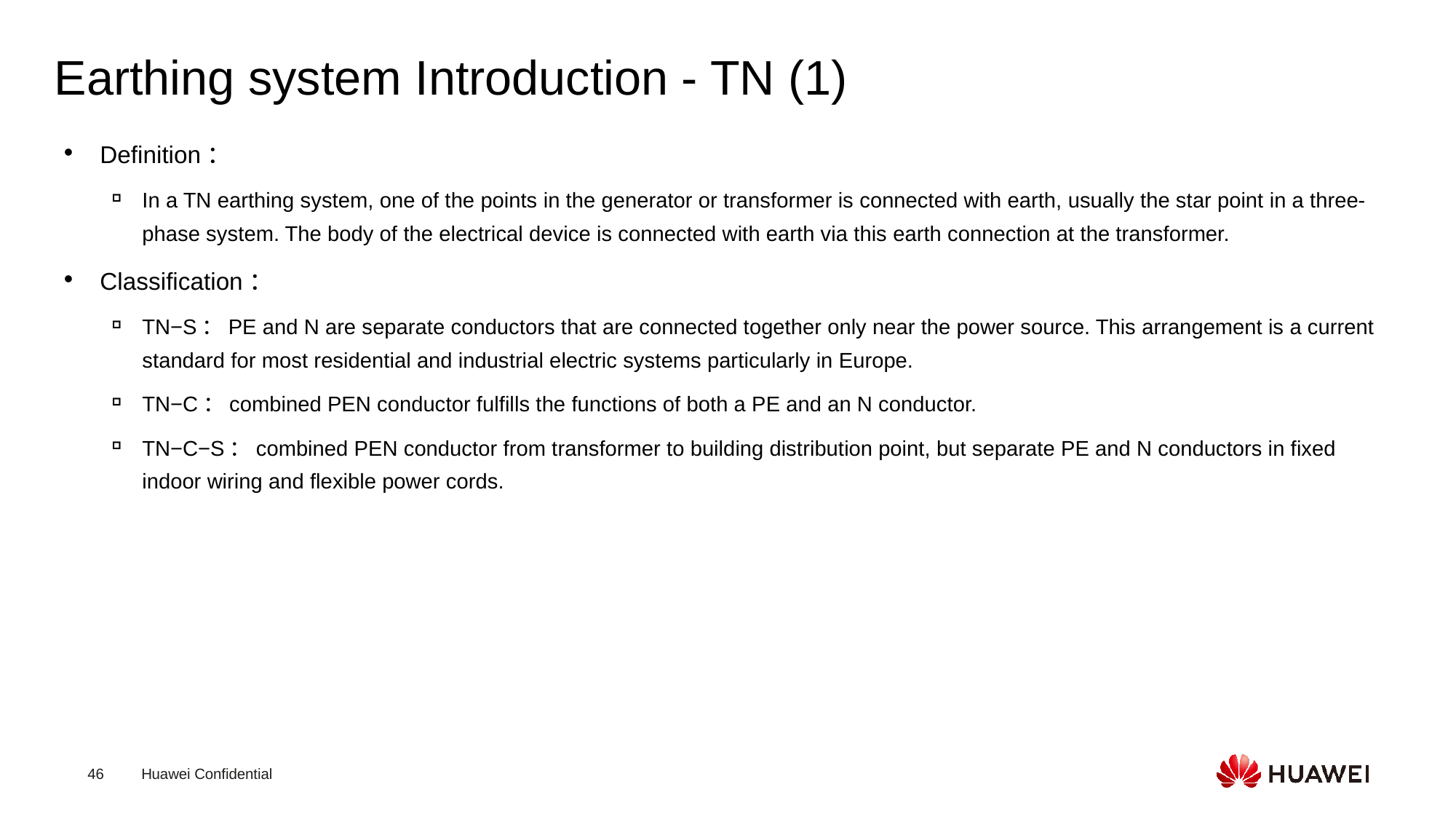

# Earthing system Introduction - TN (1)
Definition：
In a TN earthing system, one of the points in the generator or transformer is connected with earth, usually the star point in a three-phase system. The body of the electrical device is connected with earth via this earth connection at the transformer.
Classification：
TN−S：PE and N are separate conductors that are connected together only near the power source. This arrangement is a current standard for most residential and industrial electric systems particularly in Europe.
TN−C：combined PEN conductor fulfills the functions of both a PE and an N conductor.
TN−C−S：combined PEN conductor from transformer to building distribution point, but separate PE and N conductors in fixed indoor wiring and flexible power cords.